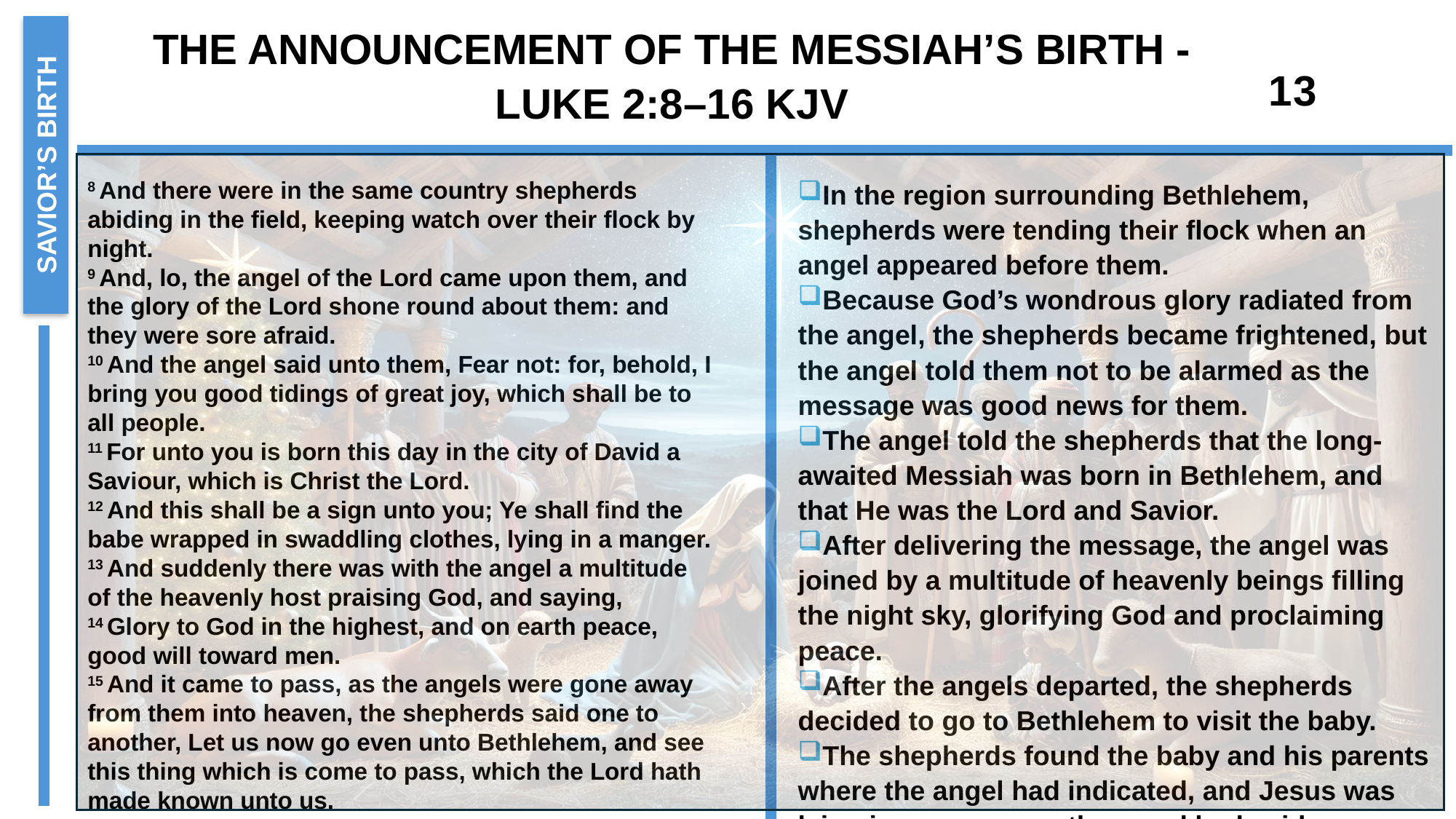

# The Announcement of the Messiah’s Birth - Luke 2:8–16 KJV
13
Savior’s Birth

8 And there were in the same country shepherds abiding in the field, keeping watch over their flock by night.
9 And, lo, the angel of the Lord came upon them, and the glory of the Lord shone round about them: and they were sore afraid.
10 And the angel said unto them, Fear not: for, behold, I bring you good tidings of great joy, which shall be to all people.
11 For unto you is born this day in the city of David a Saviour, which is Christ the Lord.
12 And this shall be a sign unto you; Ye shall find the babe wrapped in swaddling clothes, lying in a manger.
13 And suddenly there was with the angel a multitude of the heavenly host praising God, and saying,
14 Glory to God in the highest, and on earth peace, good will toward men.
15 And it came to pass, as the angels were gone away from them into heaven, the shepherds said one to another, Let us now go even unto Bethlehem, and see this thing which is come to pass, which the Lord hath made known unto us.
16 And they came with haste, and found Mary, and Joseph, and the babe lying in a manger.
In the region surrounding Bethlehem, shepherds were tending their flock when an angel appeared before them.
Because God’s wondrous glory radiated from the angel, the shepherds became frightened, but the angel told them not to be alarmed as the message was good news for them.
The angel told the shepherds that the long-awaited Messiah was born in Bethlehem, and that He was the Lord and Savior.
After delivering the message, the angel was joined by a multitude of heavenly beings filling the night sky, glorifying God and proclaiming peace.
After the angels departed, the shepherds decided to go to Bethlehem to visit the baby.
The shepherds found the baby and his parents where the angel had indicated, and Jesus was lying in a manger as the angel had said.